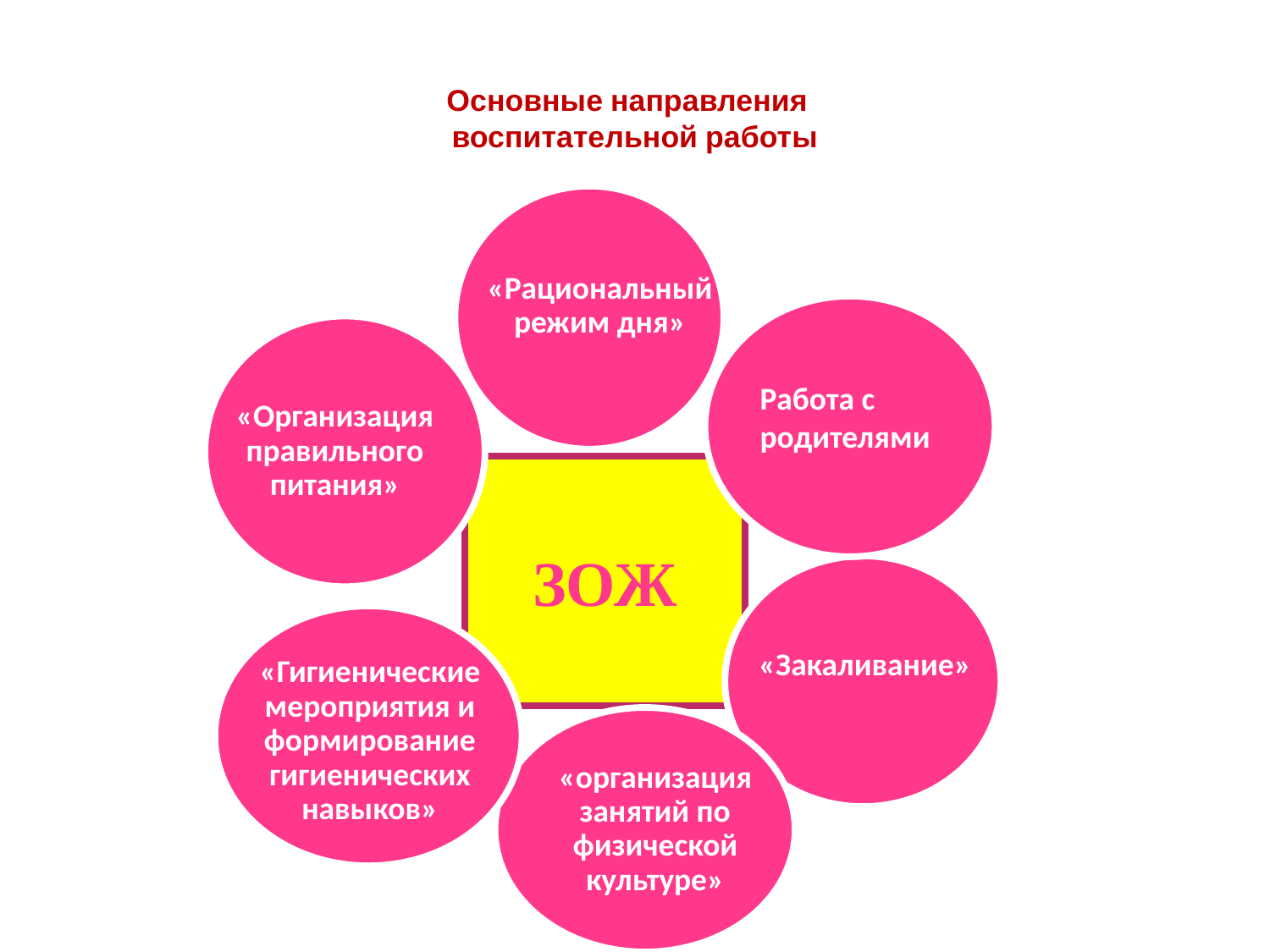

# Основные направления воспитательной работы

«Рациональный режим дня»

Работа с родителями

«Организация правильного питания»
ЗОЖ

«Закаливание»

«Гигиенические мероприятия и формирование гигиенических навыков»
«организация занятий по физической культуре»